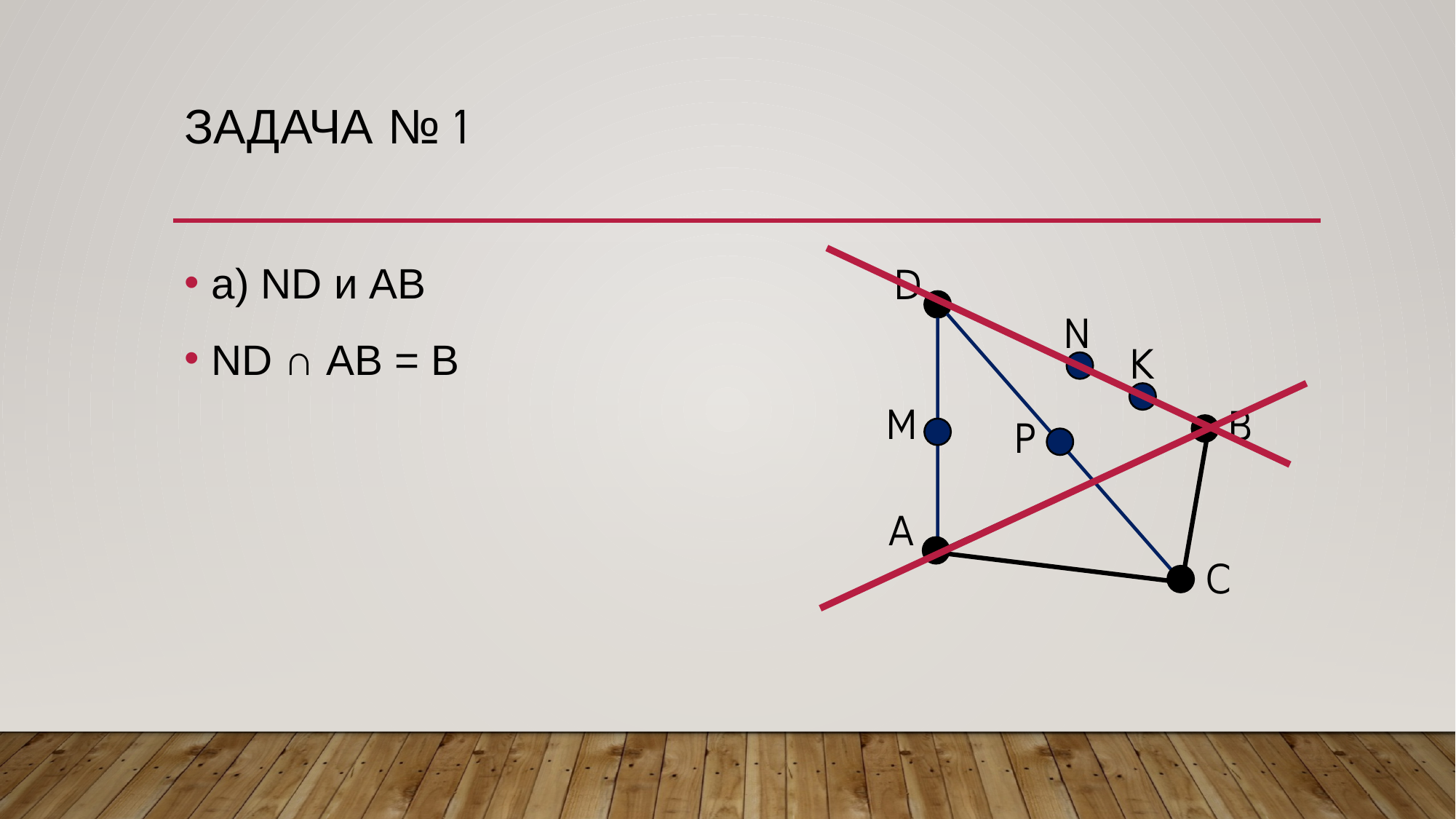

# Задача № 1
а) ND и AB
ND ∩ AB = B
D

N
K

M
B
P

A

C